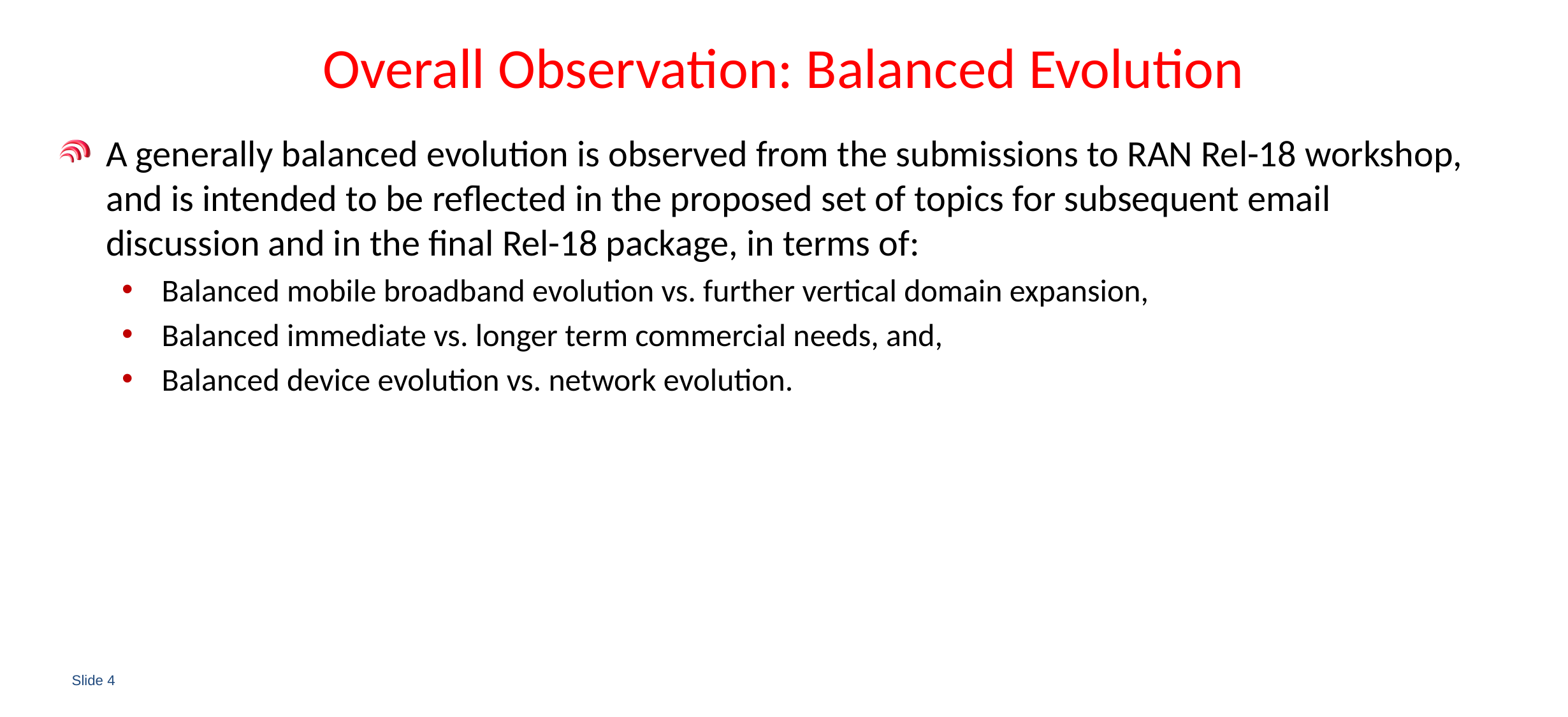

# Overall Observation: Balanced Evolution
A generally balanced evolution is observed from the submissions to RAN Rel-18 workshop, and is intended to be reflected in the proposed set of topics for subsequent email discussion and in the final Rel-18 package, in terms of:
Balanced mobile broadband evolution vs. further vertical domain expansion,
Balanced immediate vs. longer term commercial needs, and,
Balanced device evolution vs. network evolution.